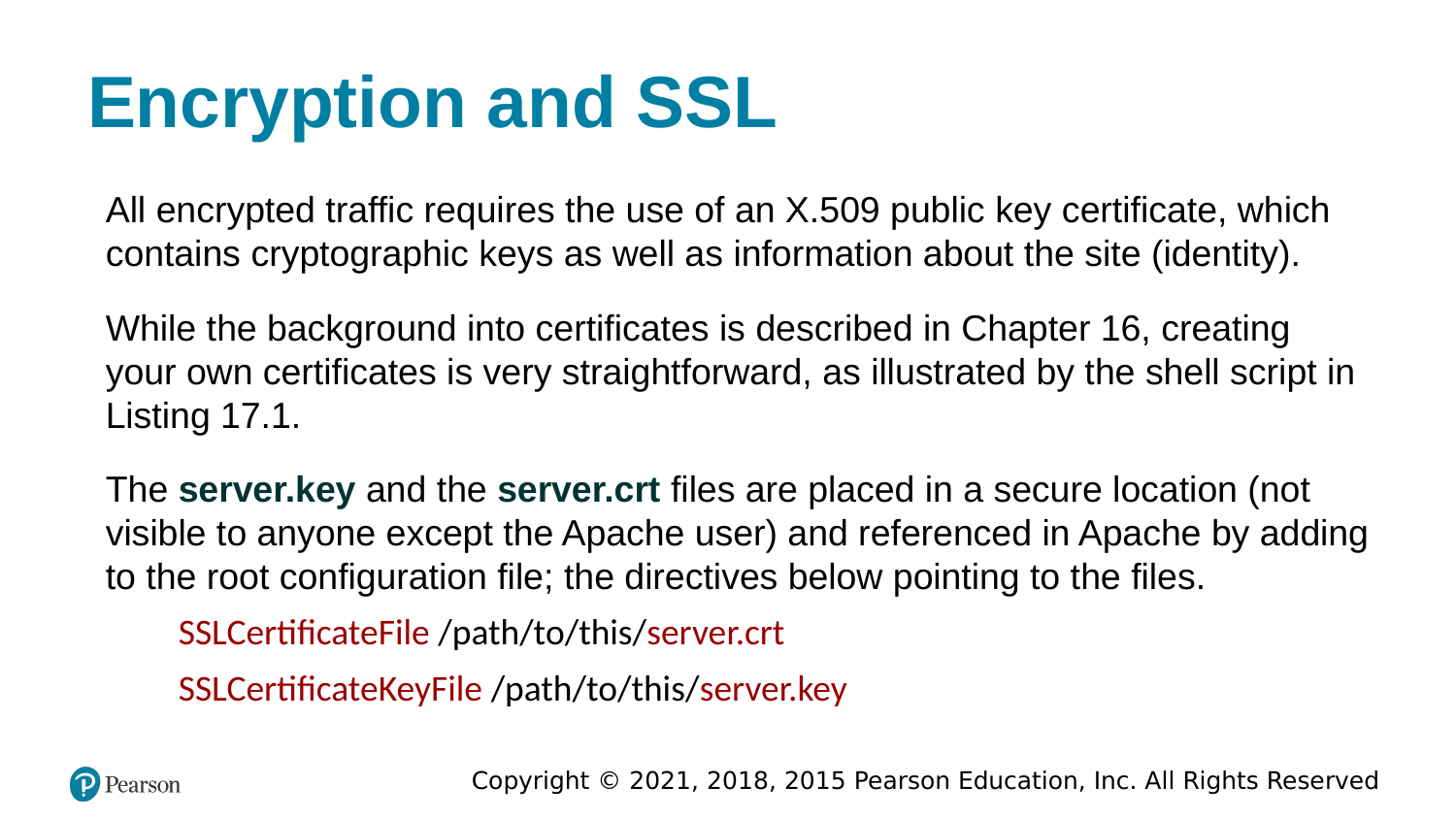

# Encryption and SSL
All encrypted traffic requires the use of an X.509 public key certificate, which contains cryptographic keys as well as information about the site (identity).
While the background into certificates is described in Chapter 16, creating your own certificates is very straightforward, as illustrated by the shell script in Listing 17.1.
The server.key and the server.crt files are placed in a secure location (not visible to anyone except the Apache user) and referenced in Apache by adding to the root configuration file; the directives below pointing to the files.
SSLCertificateFile /path/to/this/server.crt
SSLCertificateKeyFile /path/to/this/server.key